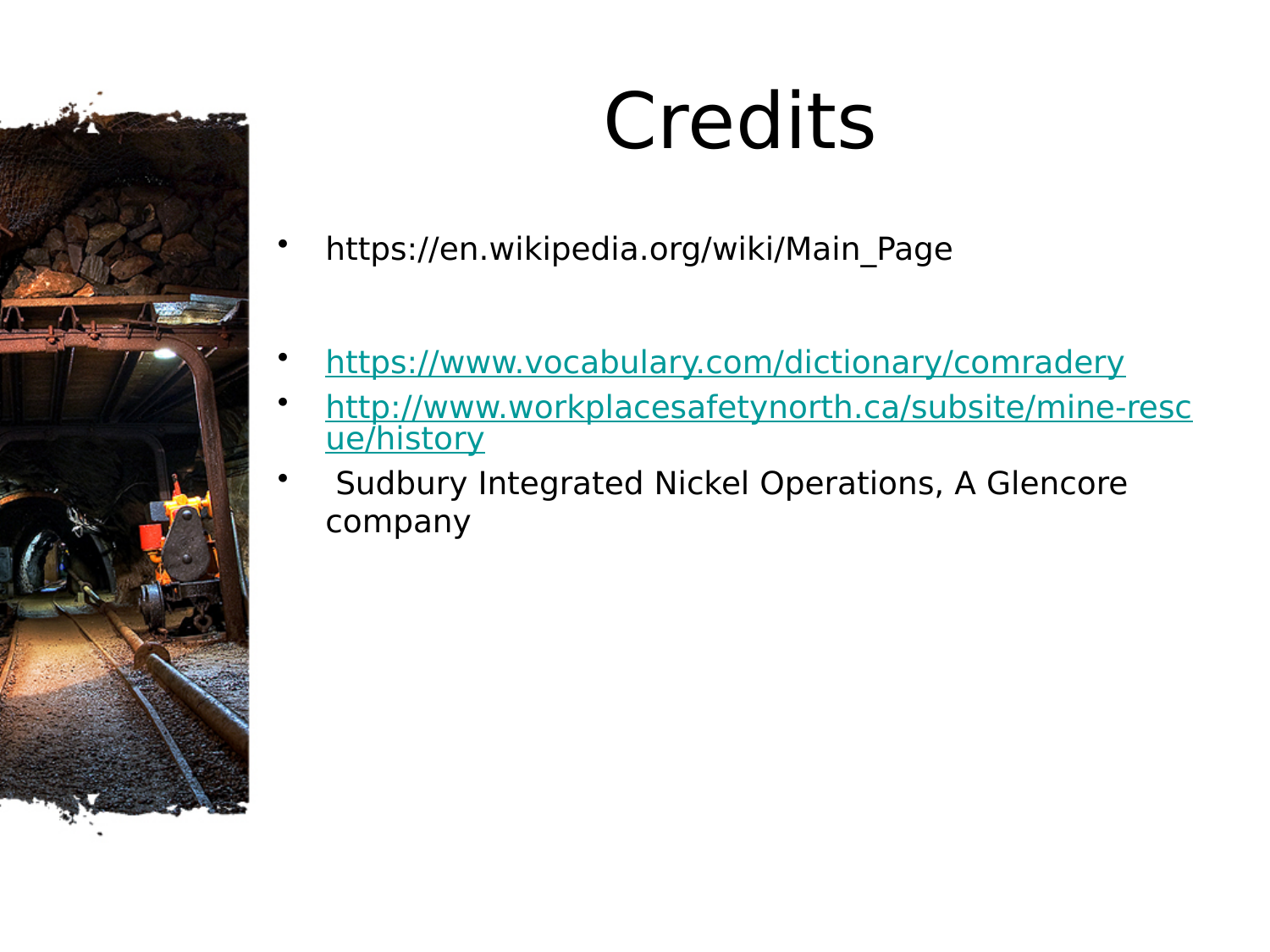

# Credits
https://en.wikipedia.org/wiki/Main_Page

https://www.vocabulary.com/dictionary/comradery
http://www.workplacesafetynorth.ca/subsite/mine-rescue/history
 Sudbury Integrated Nickel Operations, A Glencore company